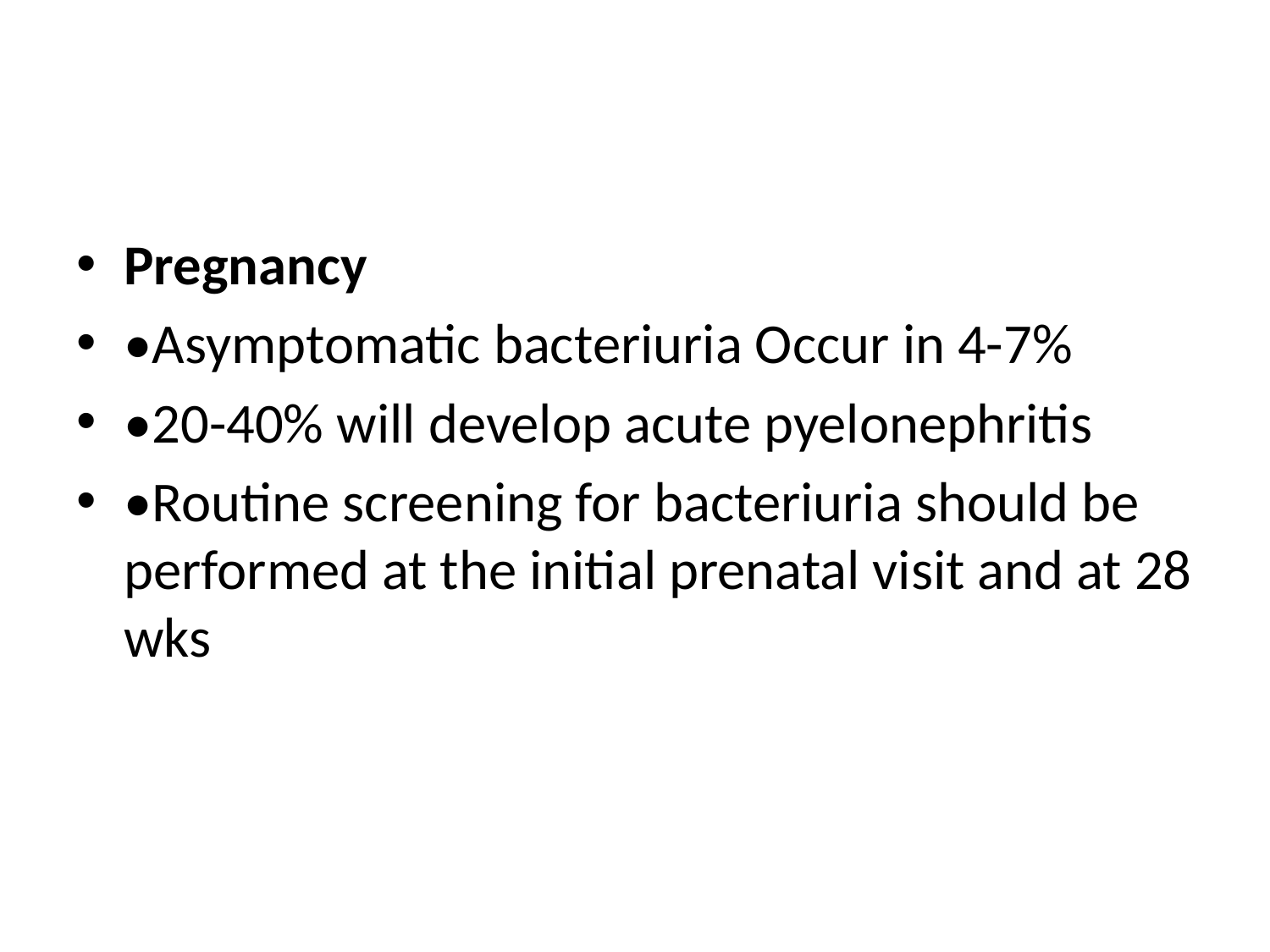

#
Pregnancy
•Asymptomatic bacteriuria Occur in 4-7%
•20-40% will develop acute pyelonephritis
•Routine screening for bacteriuria should be performed at the initial prenatal visit and at 28 wks